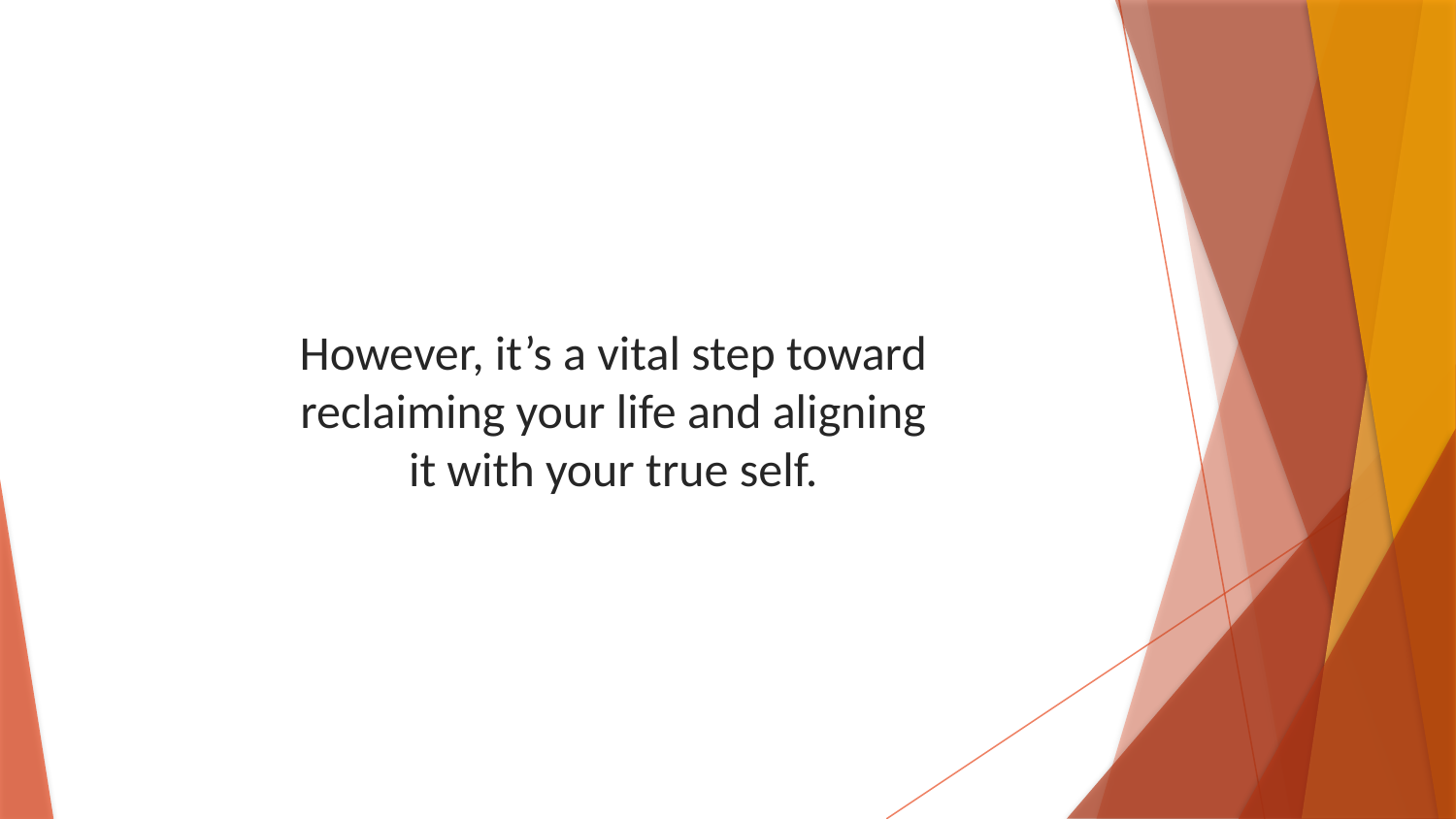

However, it’s a vital step toward reclaiming your life and aligning it with your true self.